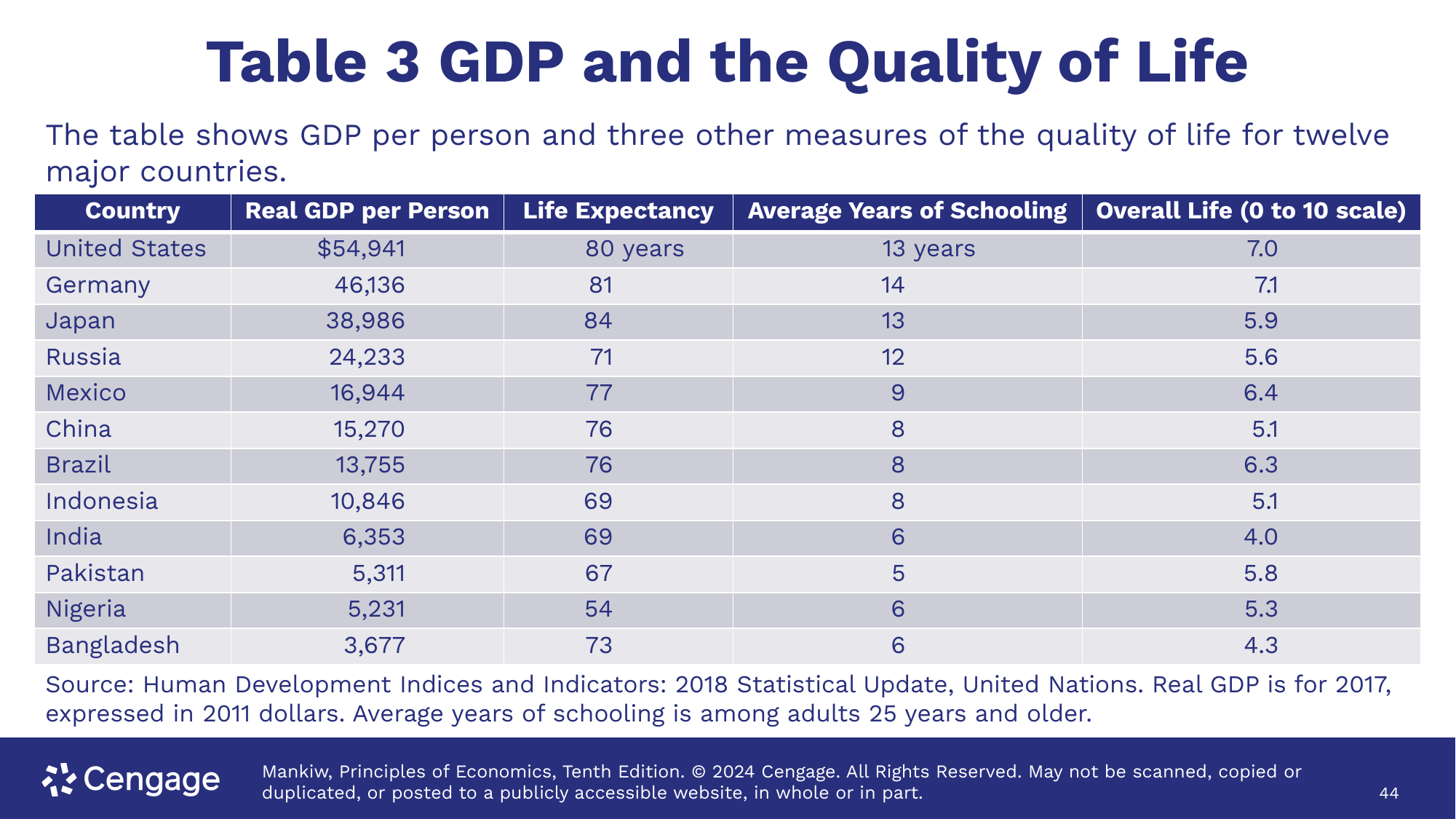

# Table 3 GDP and the Quality of Life
The table shows GDP per person and three other measures of the quality of life for twelve major countries.
| Country | Real GDP per Person | Life Expectancy | Average Years of Schooling | Overall Life (0 to 10 scale) |
| --- | --- | --- | --- | --- |
| United States | $54,941 | 80 years | 13 years | 7.0 |
| Germany | 46,136 | 81 | 14 | 7.1 |
| Japan | 38,986 | 84 | 13 | 5.9 |
| Russia | 24,233 | 71 | 12 | 5.6 |
| Mexico | 16,944 | 77 | 9 | 6.4 |
| China | 15,270 | 76 | 8 | 5.1 |
| Brazil | 13,755 | 76 | 8 | 6.3 |
| Indonesia | 10,846 | 69 | 8 | 5.1 |
| India | 6,353 | 69 | 6 | 4.0 |
| Pakistan | 5,311 | 67 | 5 | 5.8 |
| Nigeria | 5,231 | 54 | 6 | 5.3 |
| Bangladesh | 3,677 | 73 | 6 | 4.3 |
Source: Human Development Indices and Indicators: 2018 Statistical Update, United Nations. Real GDP is for 2017, expressed in 2011 dollars. Average years of schooling is among adults 25 years and older.